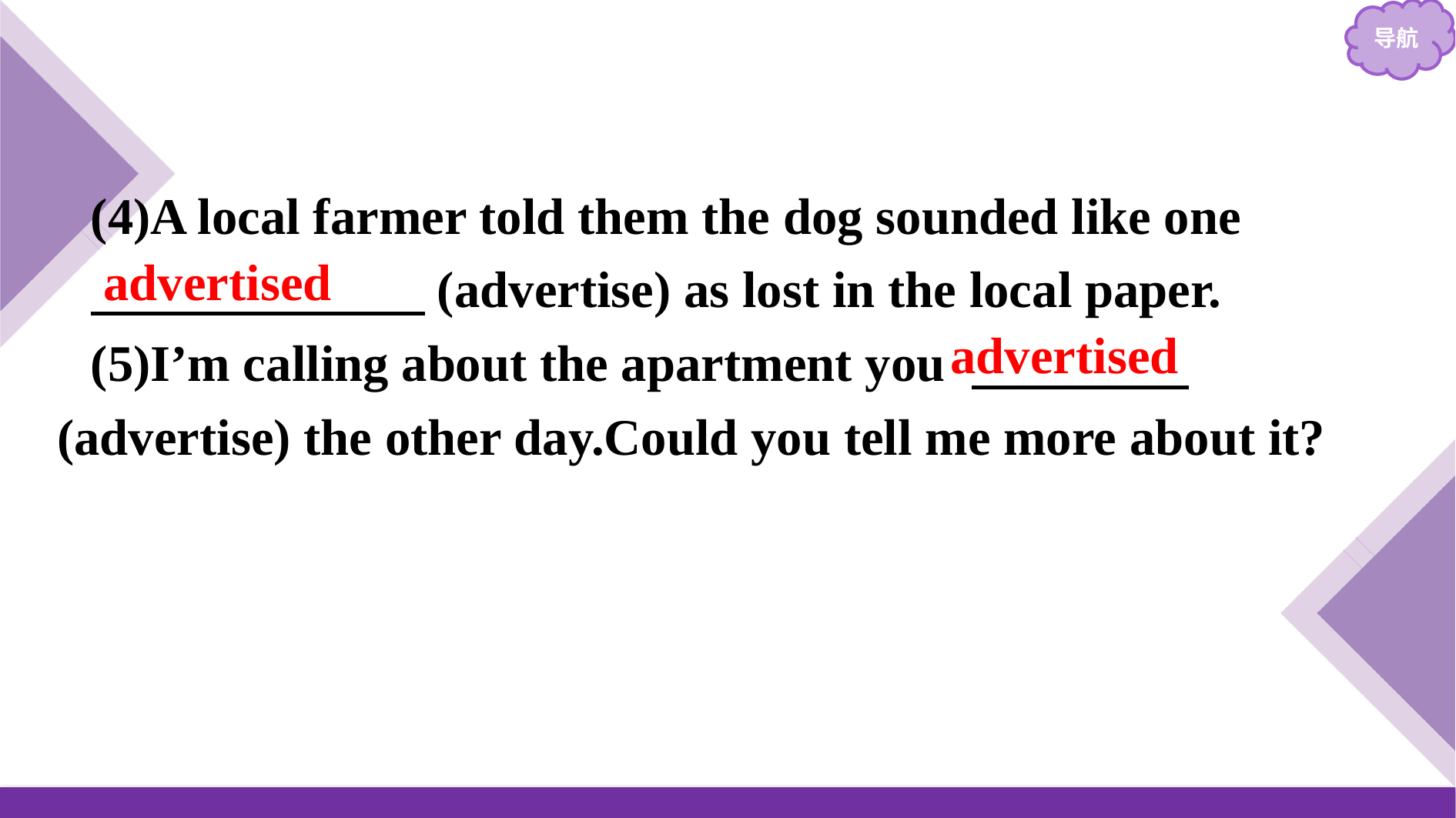

(4)A local farmer told them the dog sounded like one
　　　　　　 (advertise) as lost in the local paper.
(5)I’m calling about the apartment you 　　 　　(advertise) the other day.Could you tell me more about it?
advertised
advertised